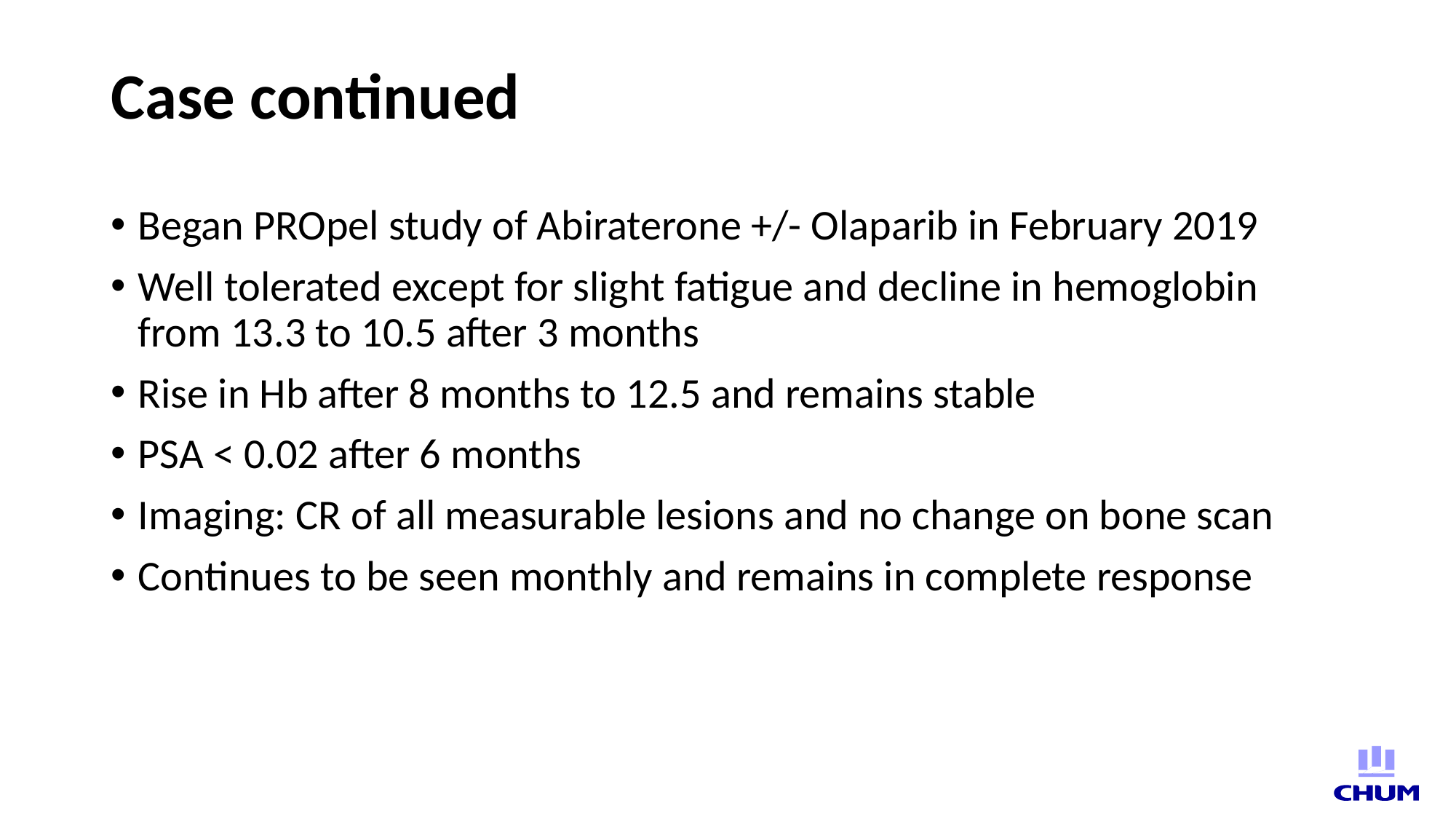

# Case continued
Began PROpel study of Abiraterone +/- Olaparib in February 2019
Well tolerated except for slight fatigue and decline in hemoglobin from 13.3 to 10.5 after 3 months
Rise in Hb after 8 months to 12.5 and remains stable
PSA < 0.02 after 6 months
Imaging: CR of all measurable lesions and no change on bone scan
Continues to be seen monthly and remains in complete response